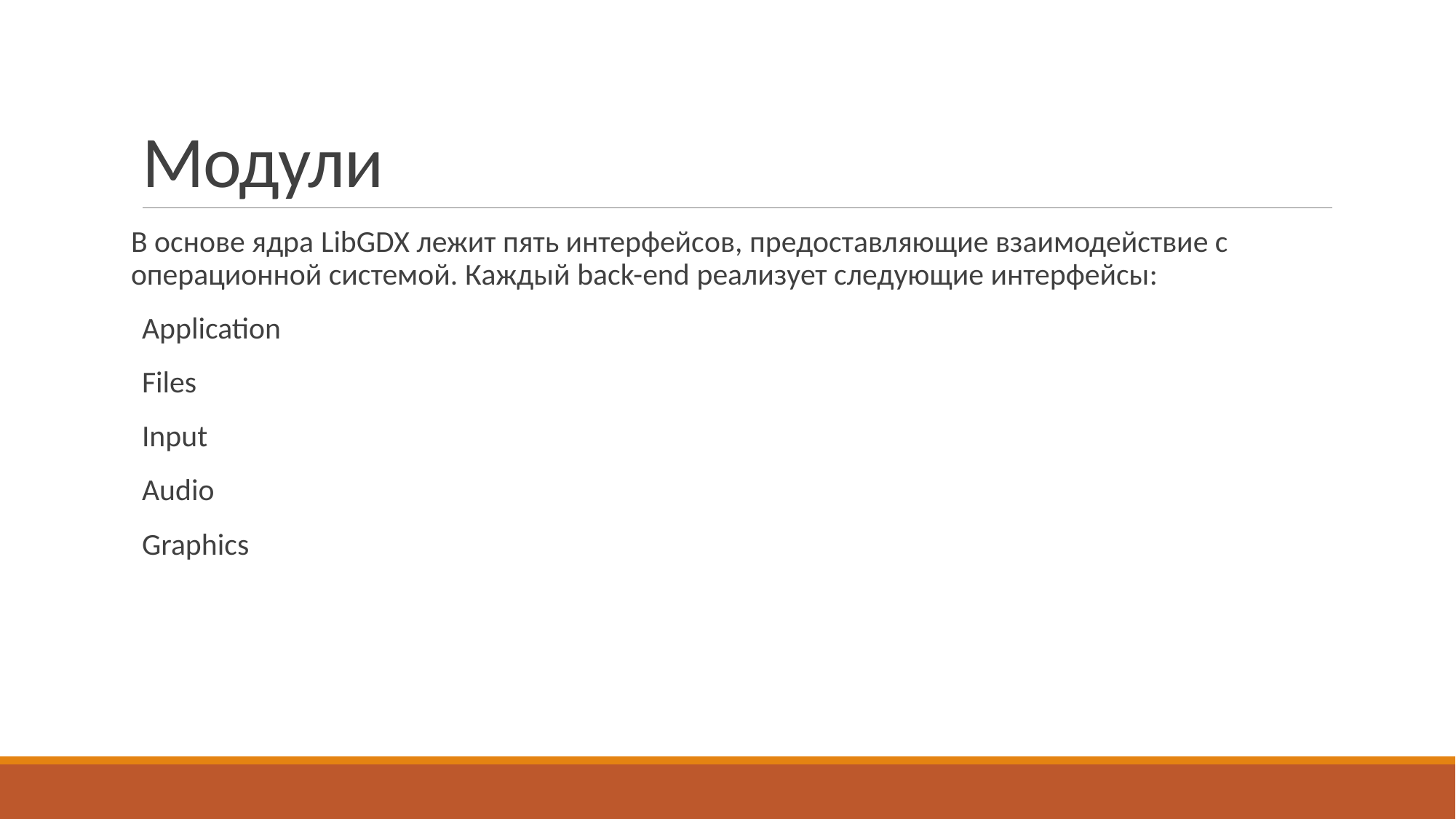

# Модули
В основе ядра LibGDX лежит пять интерфейсов, предоставляющие взаимодействие с операционной системой. Каждый back-end реализует следующие интерфейсы:
Application
Files
Input
Audio
Graphics